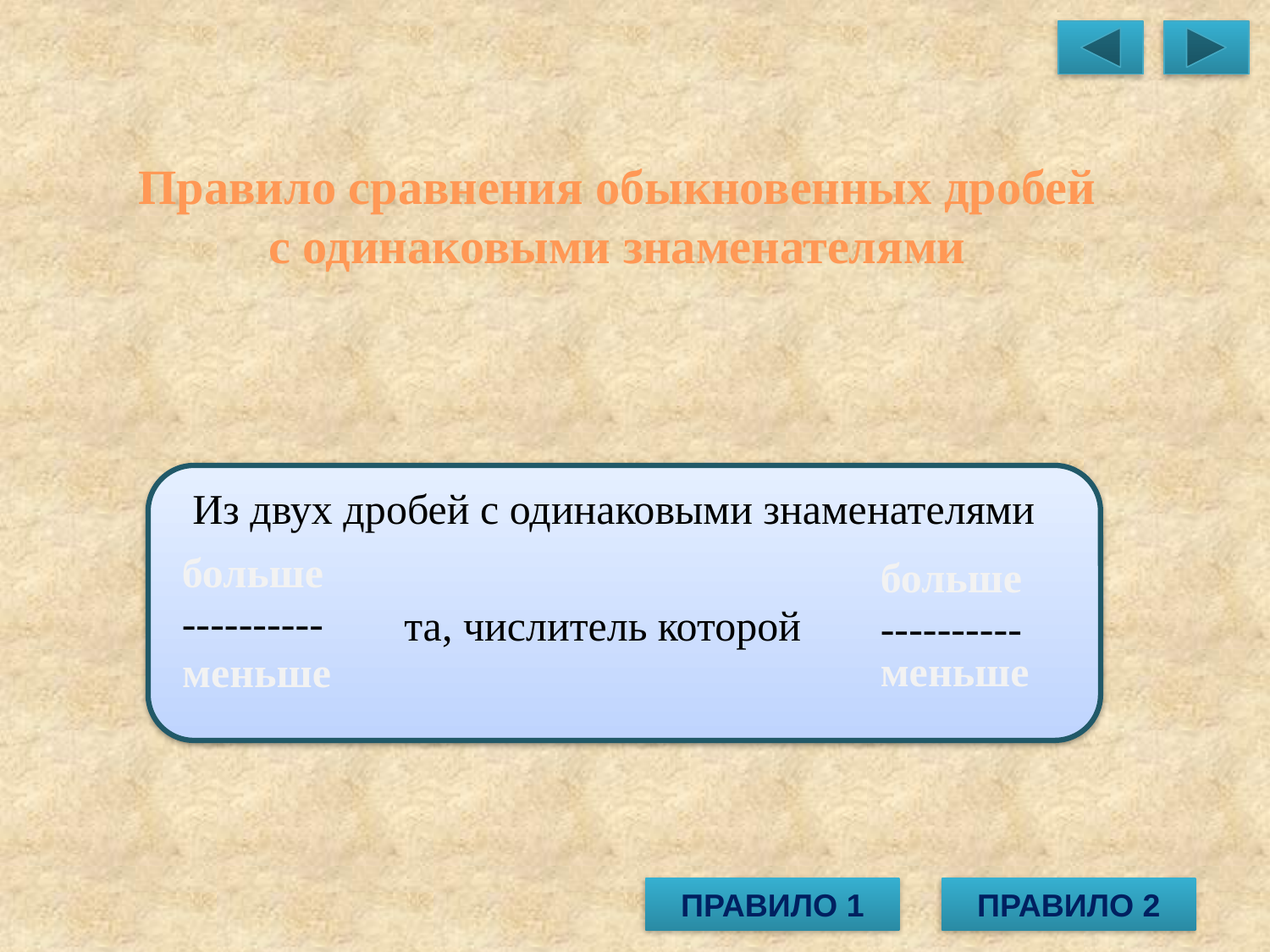

Правило сравнения обыкновенных дробей
с одинаковыми знаменателями

Из двух дробей с одинаковыми знаменателями
больше
----------
больше
----------
та, числитель которой
меньше
меньше
ПРАВИЛО 1
ПРАВИЛО 2